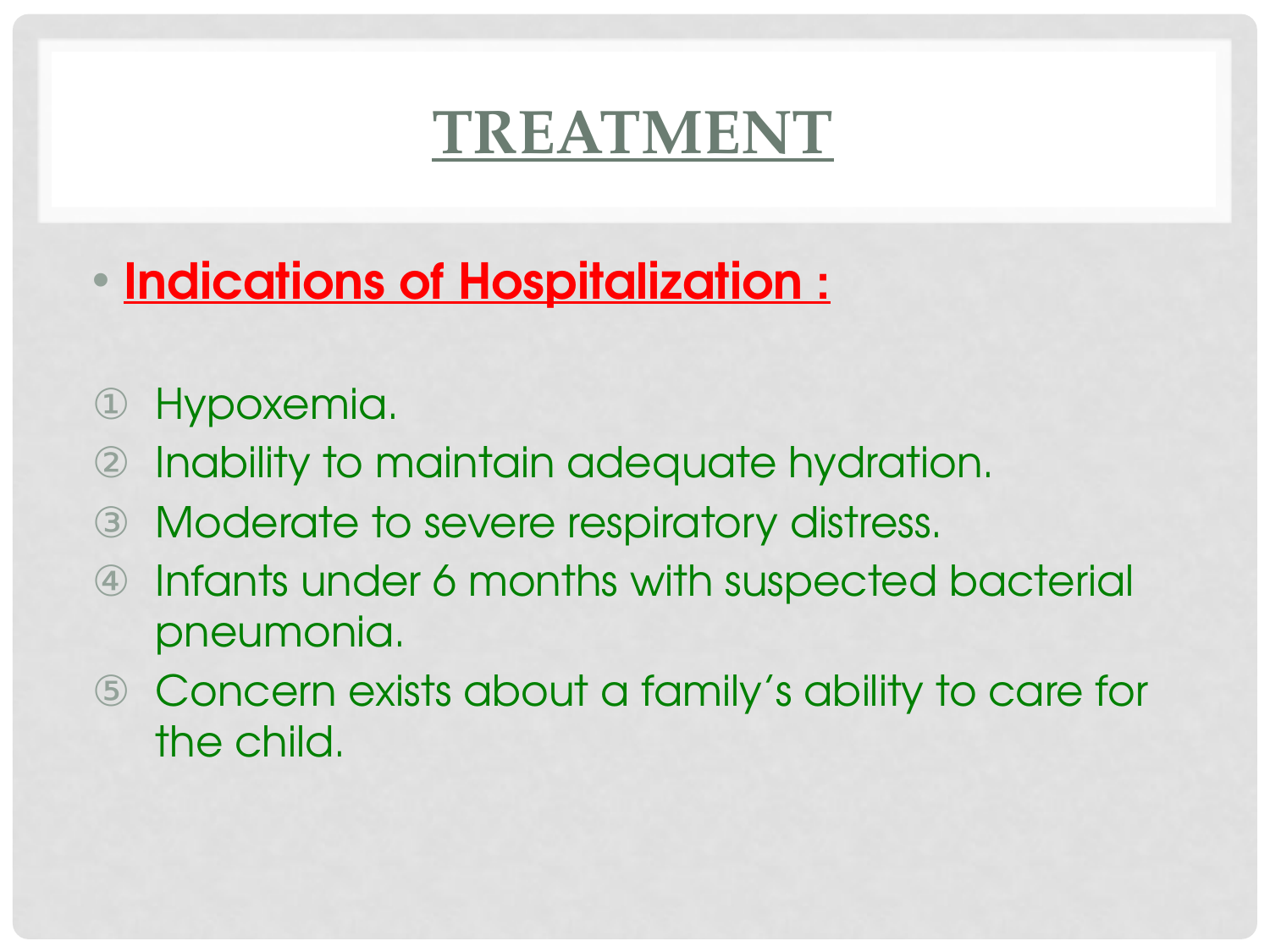

# TREATMENT
Indications of Hospitalization :

Hypoxemia.
Inability to maintain adequate hydration.
Moderate to severe respiratory distress.
Infants under 6 months with suspected bacterial pneumonia.
Concern exists about a family’s ability to care for the child.